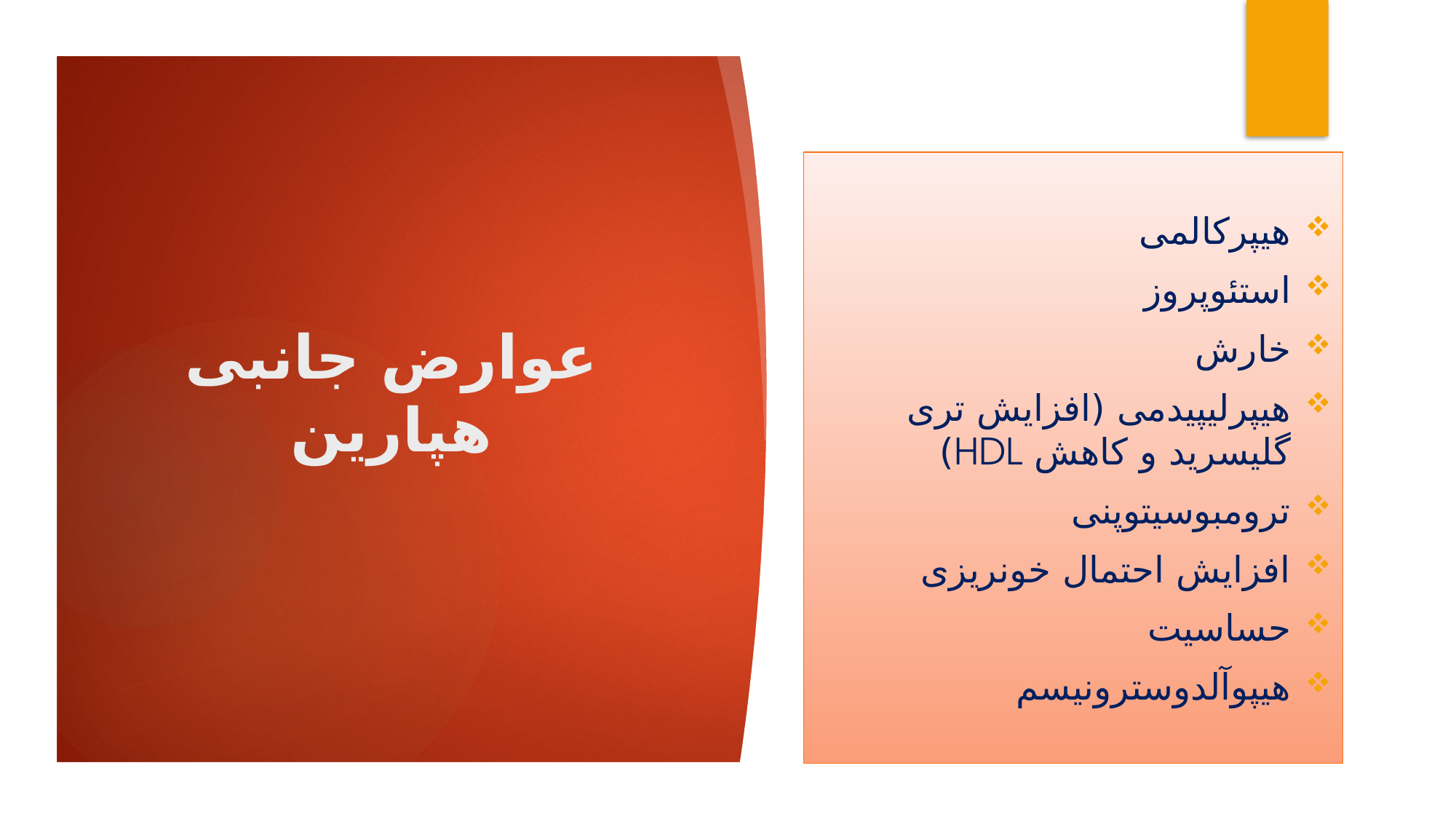

هیپرکالمی
استئوپروز
خارش
هیپرلیپیدمی (افزایش تری گلیسرید و کاهش HDL)
ترومبوسیتوپنی
افزایش احتمال خونریزی
حساسیت
هیپوآلدوسترونیسم
# عوارض جانبی هپارین